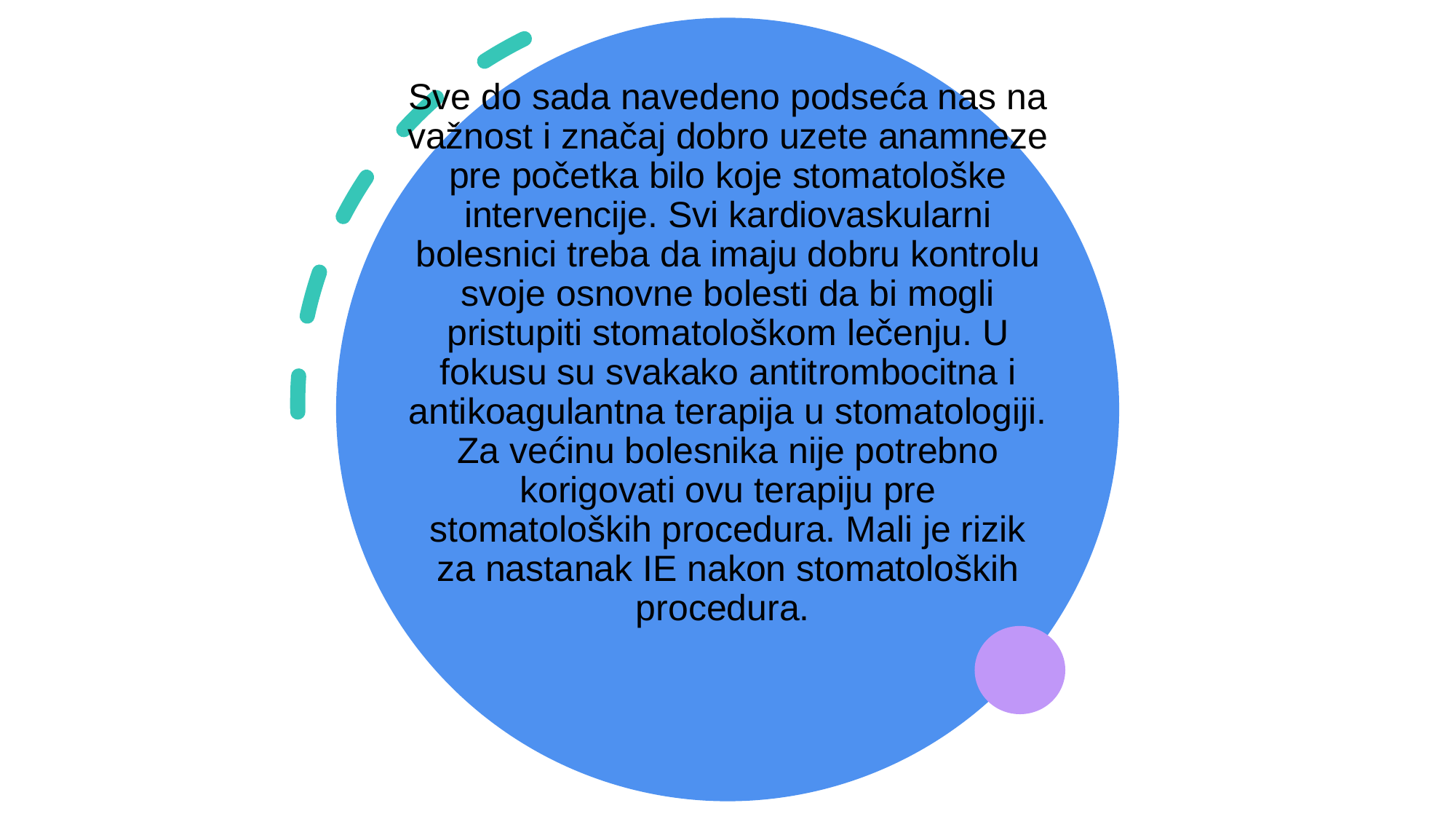

# Sve do sada navedeno podseća nas na važnost i značaj dobro uzete anamneze pre početka bilo koje stomatološke intervencije. Svi kardiovaskularni bolesnici treba da imaju dobru kontrolu svoje osnovne bolesti da bi mogli pristupiti stomatološkom lečenju. U fokusu su svakako antitrombocitna i antikoagulantna terapija u stomatologiji. Za većinu bolesnika nije potrebno korigovati ovu terapiju pre stomatoloških procedura. Mali je rizik za nastanak IE nakon stomatoloških procedura.